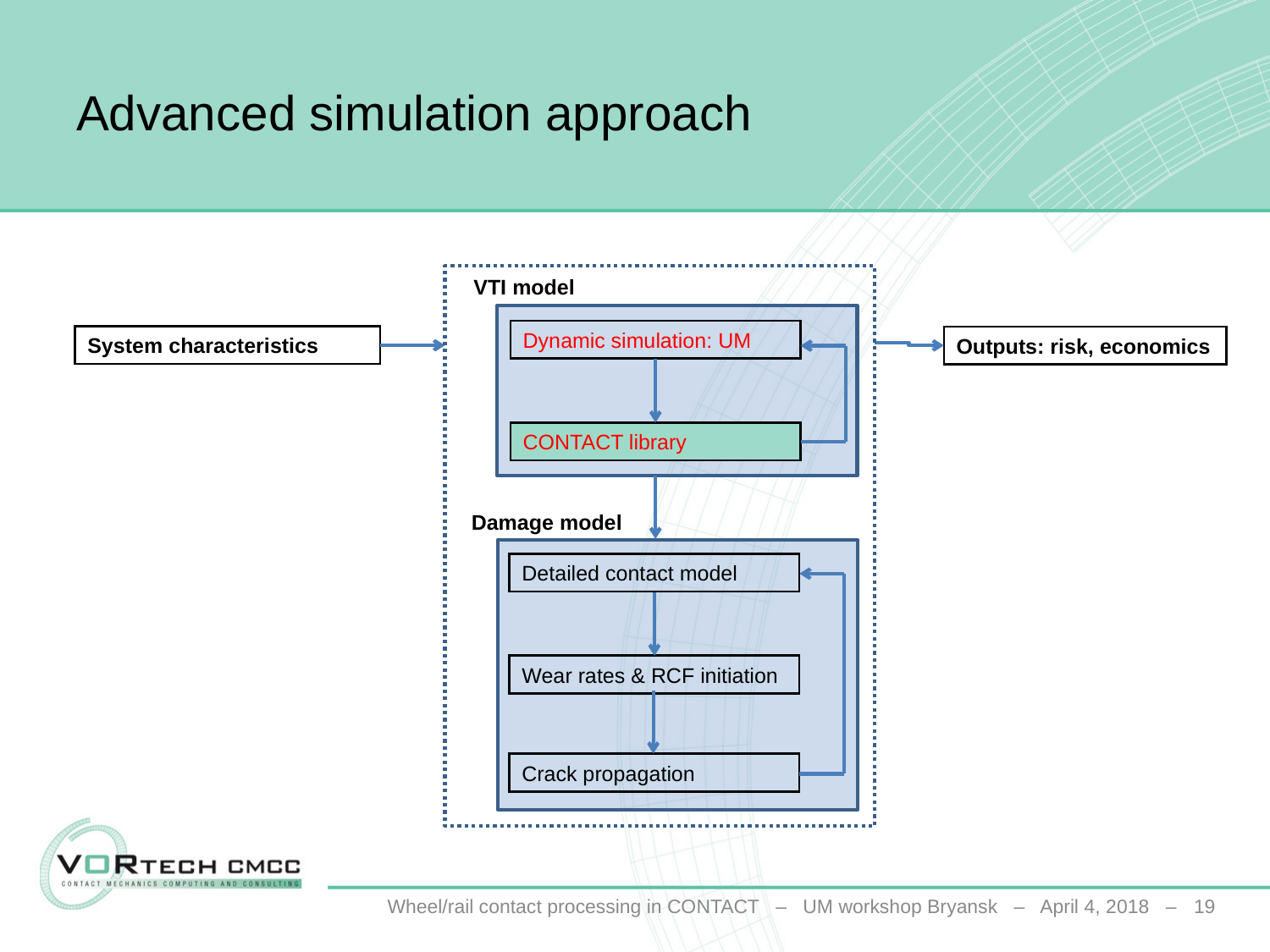

# Advanced simulation approach

VTI model

Dynamic simulation: UM
CONTACT library
Damage model

Detailed contact model
Wear rates & RCF initiation
Crack propagation
System characteristics
Outputs: risk, economics